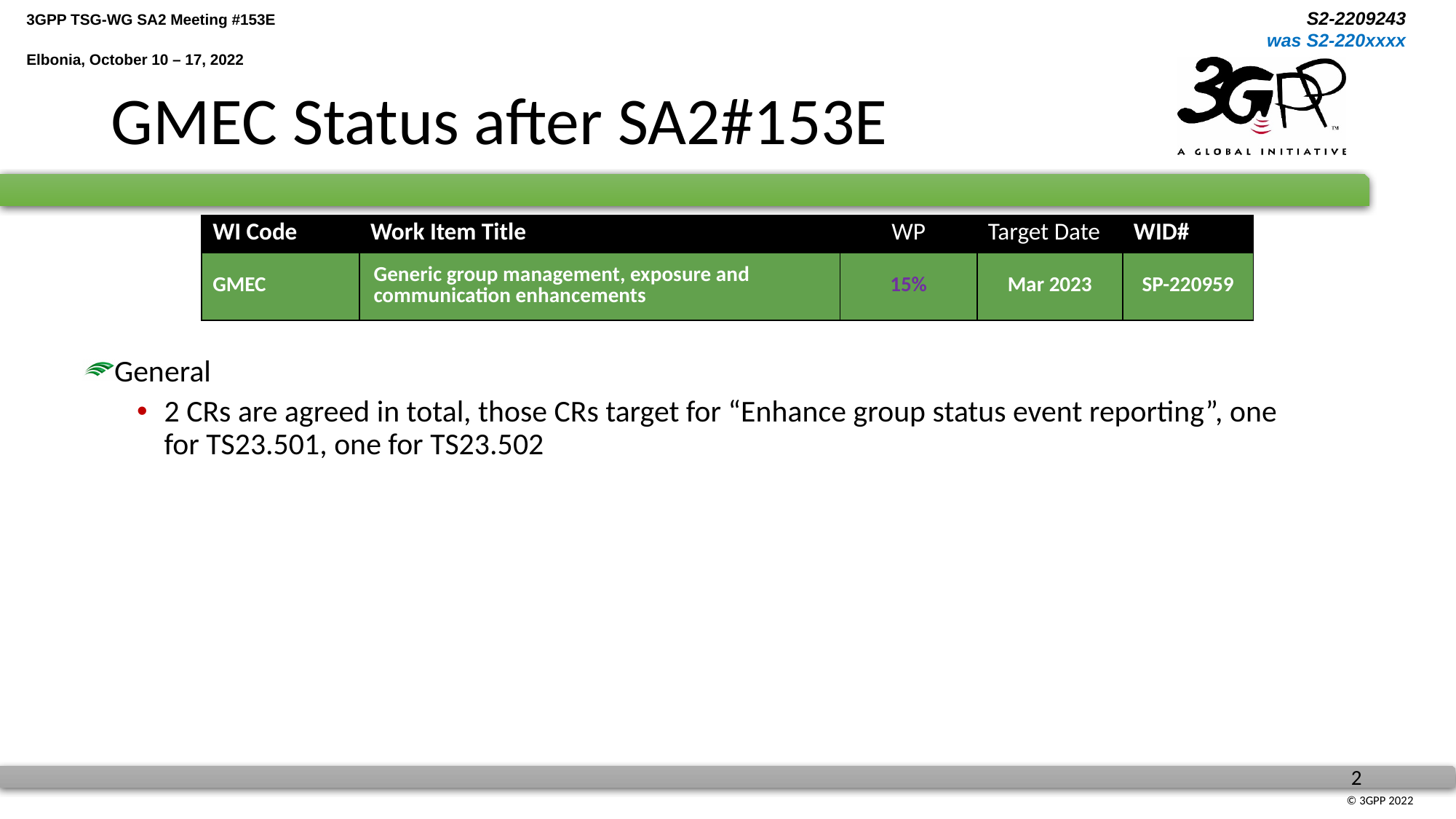

# GMEC Status after SA2#153E
| WI Code | Work Item Title | WP | Target Date | WID# |
| --- | --- | --- | --- | --- |
| GMEC | Generic group management, exposure and communication enhancements | 15% | Mar 2023 | SP-220959 |
General
2 CRs are agreed in total, those CRs target for “Enhance group status event reporting”, one for TS23.501, one for TS23.502